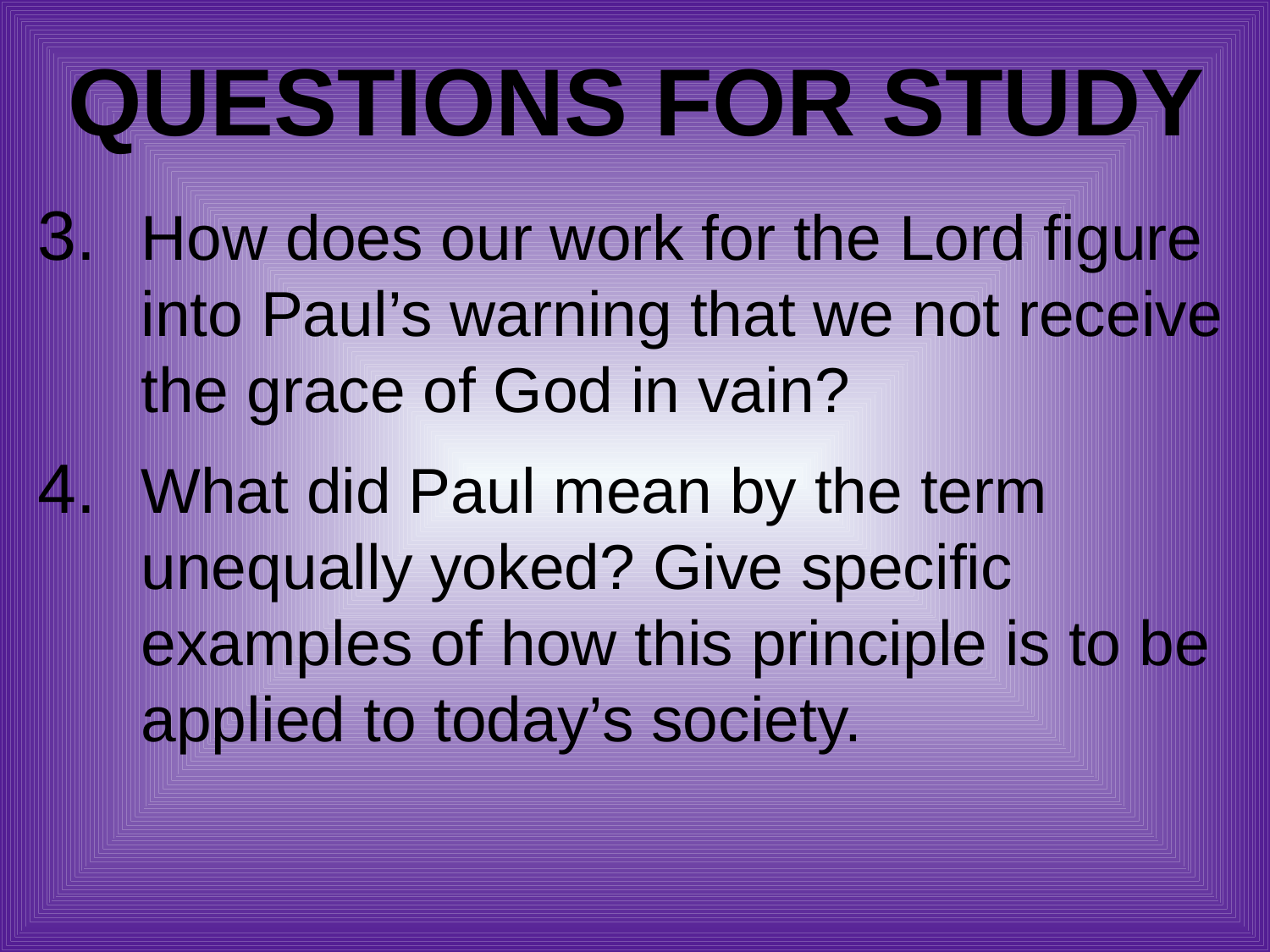

# Questions for Study
How does our work for the Lord figure into Paul’s warning that we not receive the grace of God in vain?
What did Paul mean by the term unequally yoked? Give specific examples of how this principle is to be applied to today’s society.